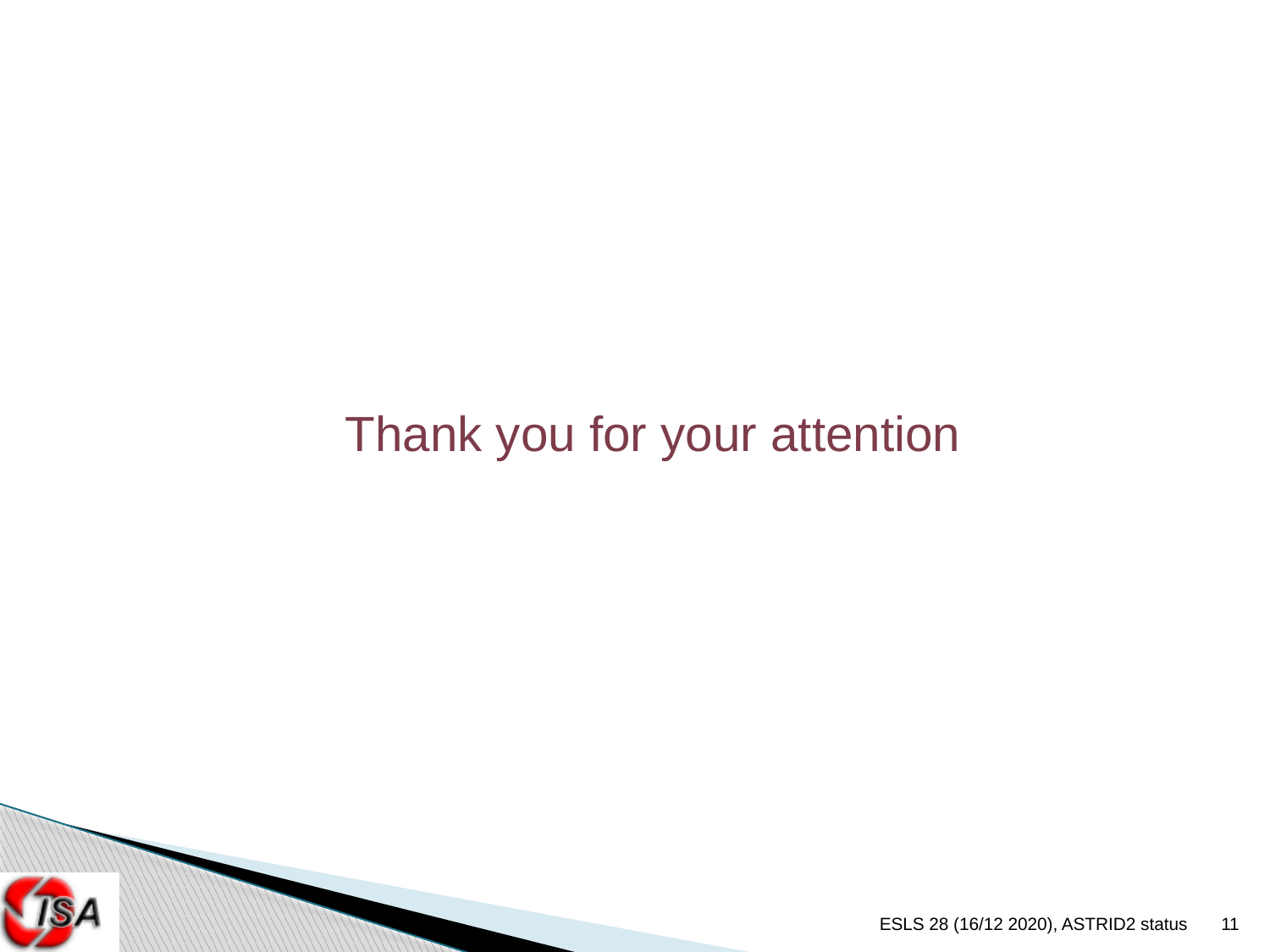

#

		Thank you for your attention
ESLS 28 (16/12 2020), ASTRID2 status
11